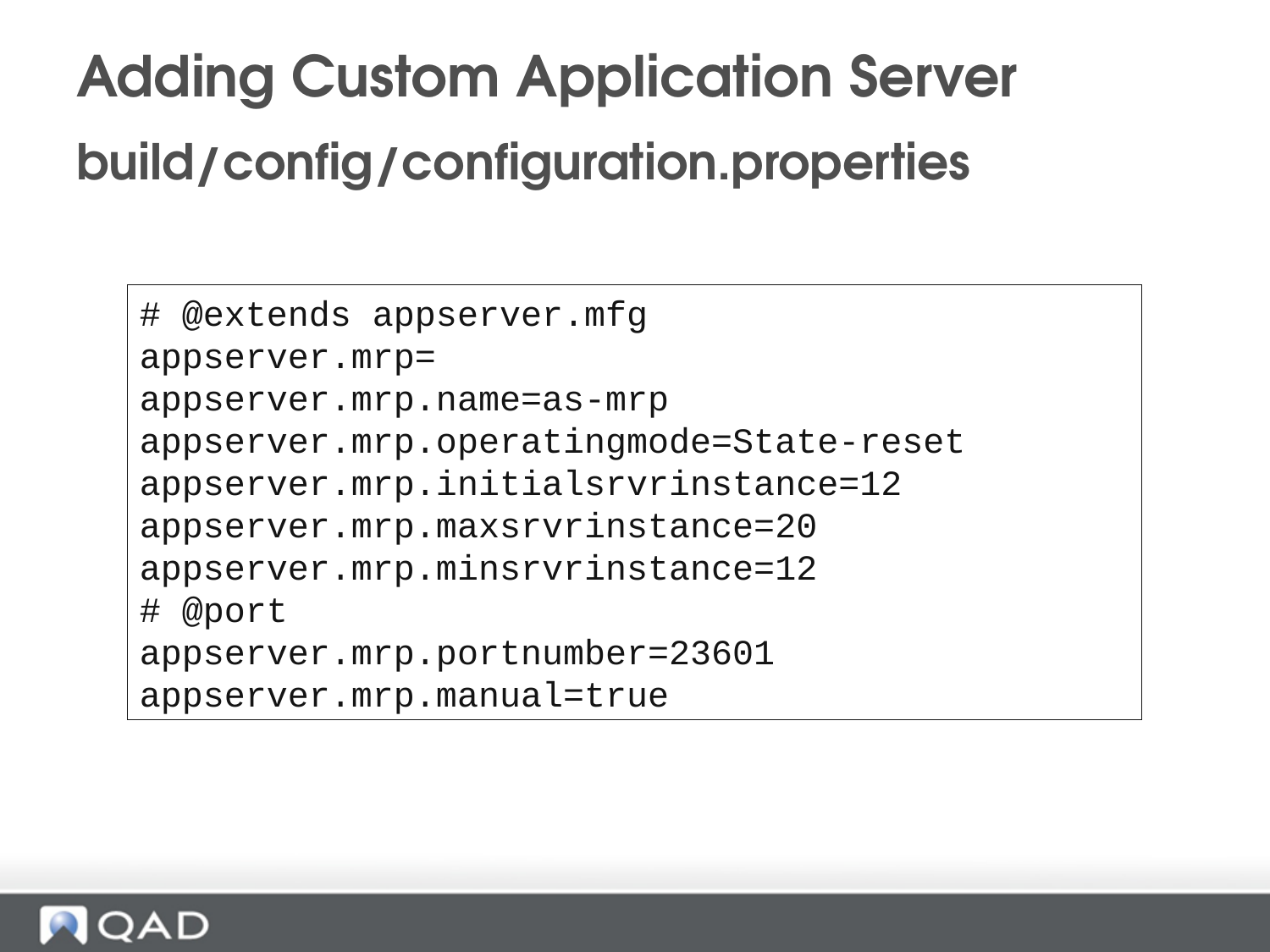

# Adding Custom Application Server
build/config/configuration.properties

# @extends appserver.mfg
appserver.mrp=
appserver.mrp.name=as-mrp
appserver.mrp.operatingmode=State-reset
appserver.mrp.initialsrvrinstance=12
appserver.mrp.maxsrvrinstance=20
appserver.mrp.minsrvrinstance=12
# @port
appserver.mrp.portnumber=23601
appserver.mrp.manual=true